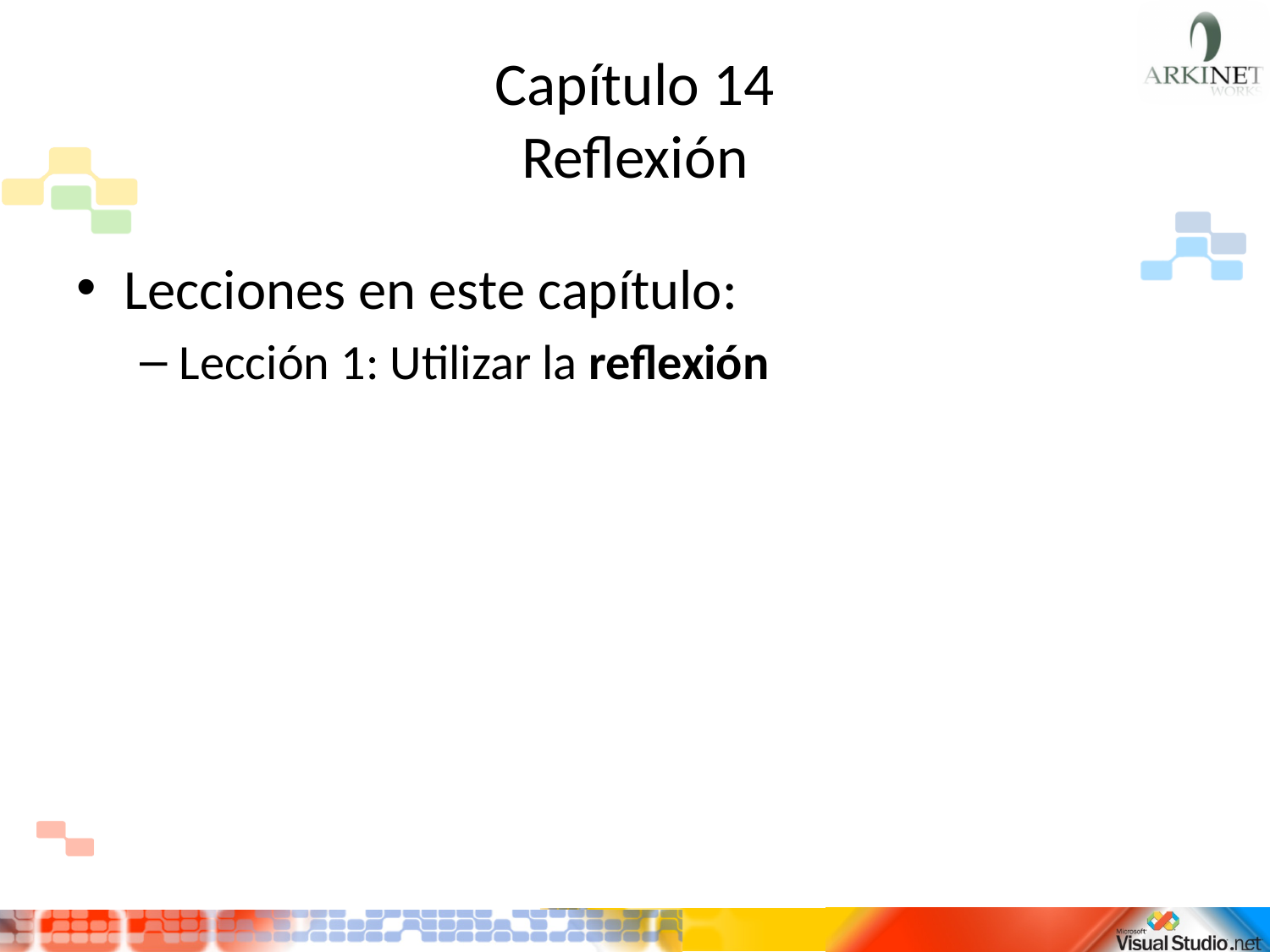

# Capítulo 14 Reflexión
Lecciones en este capítulo:
Lección 1: Utilizar la reflexión